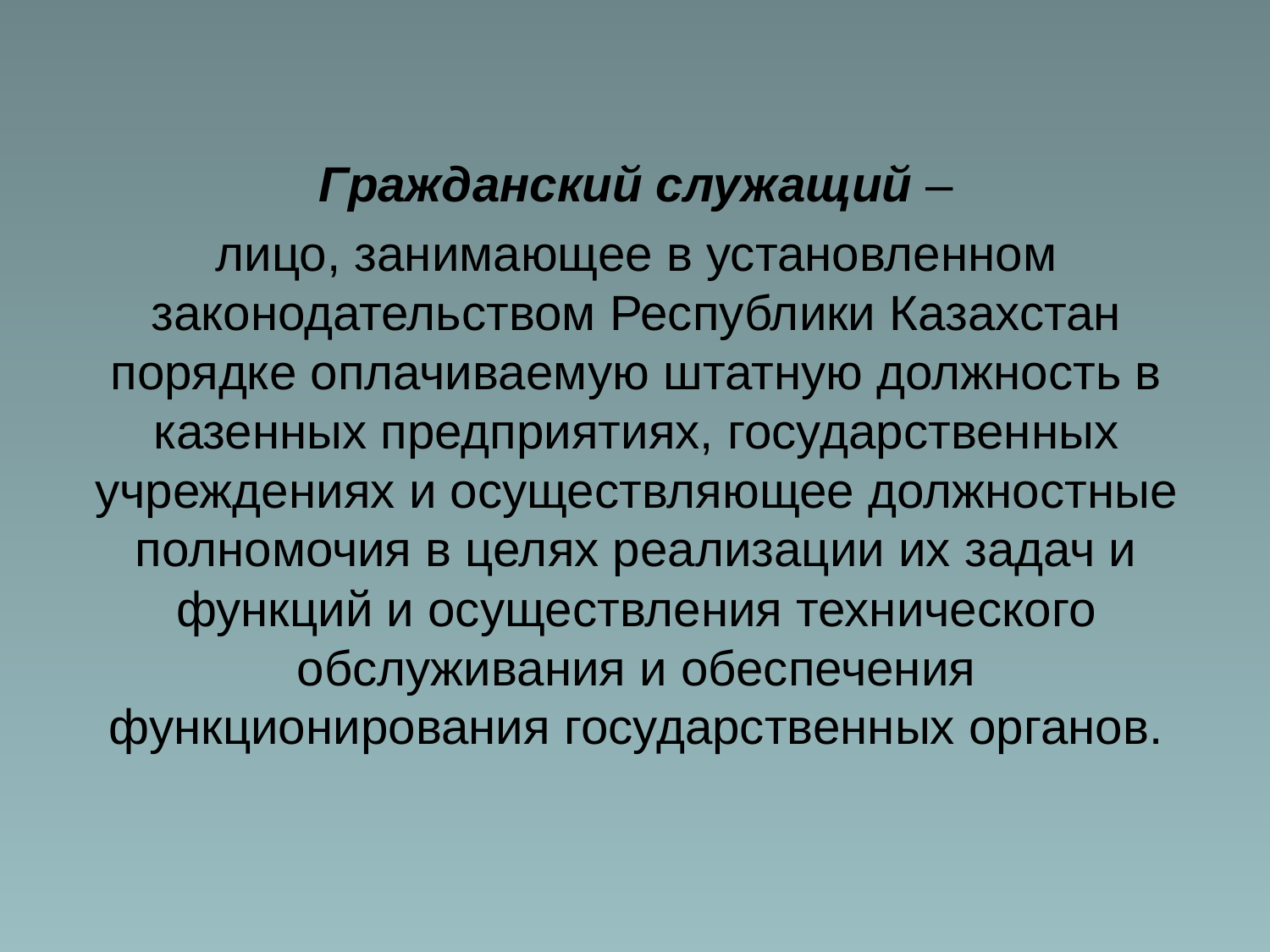

Гражданский служащий –
лицо, занимающее в установленном законодательством Республики Казахстан порядке оплачиваемую штатную должность в казенных предприятиях, государственных учреждениях и осуществляющее должностные полномочия в целях реализации их задач и функций и осуществления технического обслуживания и обеспечения функционирования государственных органов.